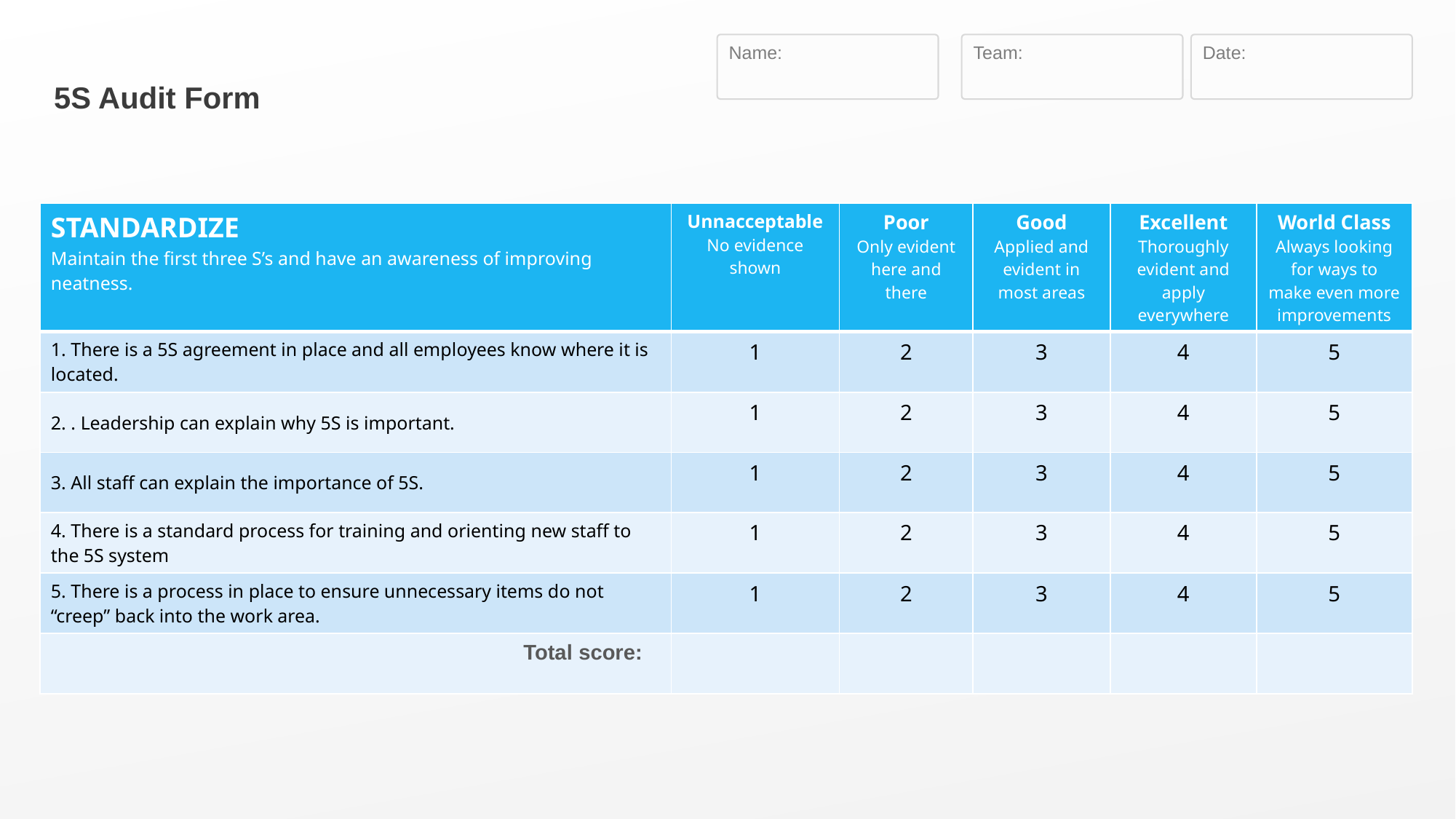

Name:
Team:
Date:
5S Audit Form
| STANDARDIZE Maintain the first three S’s and have an awareness of improving neatness. | Unnacceptable No evidence shown | Poor Only evident here and there | Good Applied and evident in most areas | Excellent Thoroughly evident and apply everywhere | World Class Always looking for ways to make even more improvements |
| --- | --- | --- | --- | --- | --- |
| 1. There is a 5S agreement in place and all employees know where it is located. | 1 | 2 | 3 | 4 | 5 |
| 2. . Leadership can explain why 5S is important. | 1 | 2 | 3 | 4 | 5 |
| 3. All staff can explain the importance of 5S. | 1 | 2 | 3 | 4 | 5 |
| 4. There is a standard process for training and orienting new staff to the 5S system | 1 | 2 | 3 | 4 | 5 |
| 5. There is a process in place to ensure unnecessary items do not “creep” back into the work area. | 1 | 2 | 3 | 4 | 5 |
|  |  |  |  |  |  |
Total score: